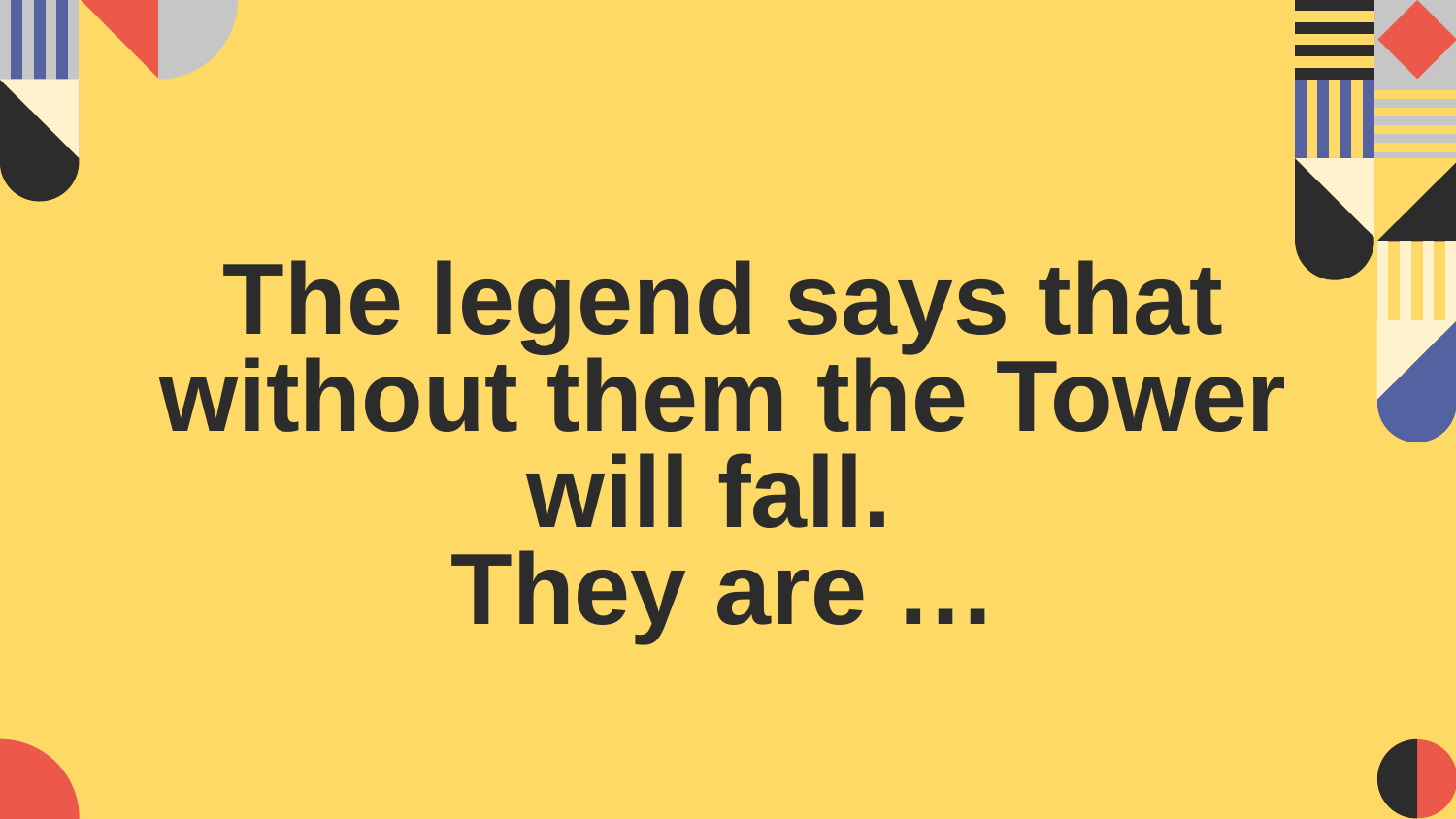

The legend says that without them the Tower will fall.
They are …
#